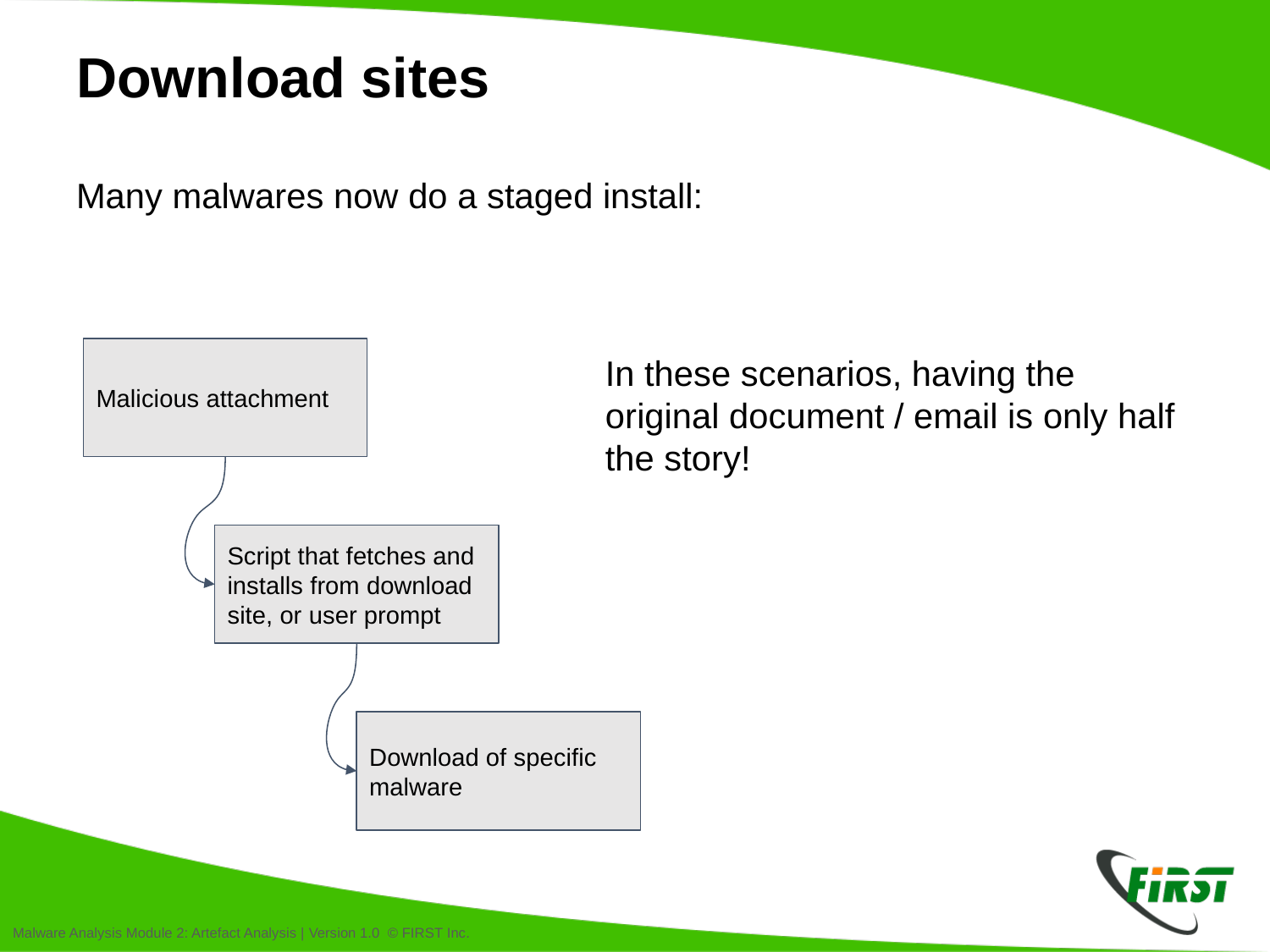

# Download sites
Many malwares now do a staged install:
Malicious attachment
In these scenarios, having the original document / email is only half the story!
Script that fetches and installs from download site, or user prompt
Download of specific malware